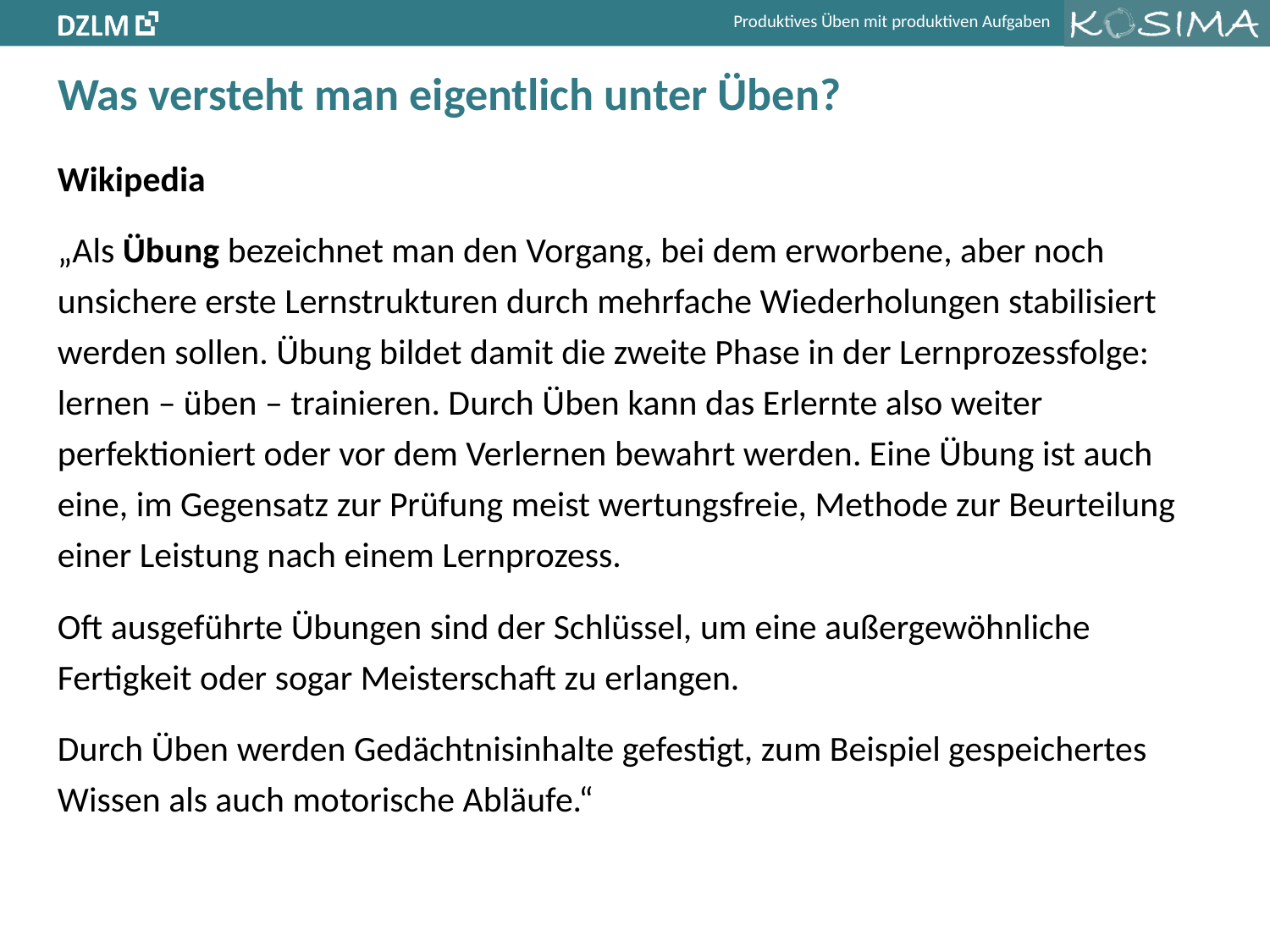

# Was versteht man eigentlich unter Üben?
Wikipedia
„Als Übung bezeichnet man den Vorgang, bei dem erworbene, aber noch unsichere erste Lernstrukturen durch mehrfache Wiederholungen stabilisiert werden sollen. Übung bildet damit die zweite Phase in der Lernprozessfolge: lernen – üben – trainieren. Durch Üben kann das Erlernte also weiter perfektioniert oder vor dem Verlernen bewahrt werden. Eine Übung ist auch eine, im Gegensatz zur Prüfung meist wertungsfreie, Methode zur Beurteilung einer Leistung nach einem Lernprozess.
Oft ausgeführte Übungen sind der Schlüssel, um eine außergewöhnliche Fertigkeit oder sogar Meisterschaft zu erlangen.
Durch Üben werden Gedächtnisinhalte gefestigt, zum Beispiel gespeichertes Wissen als auch motorische Abläufe.“